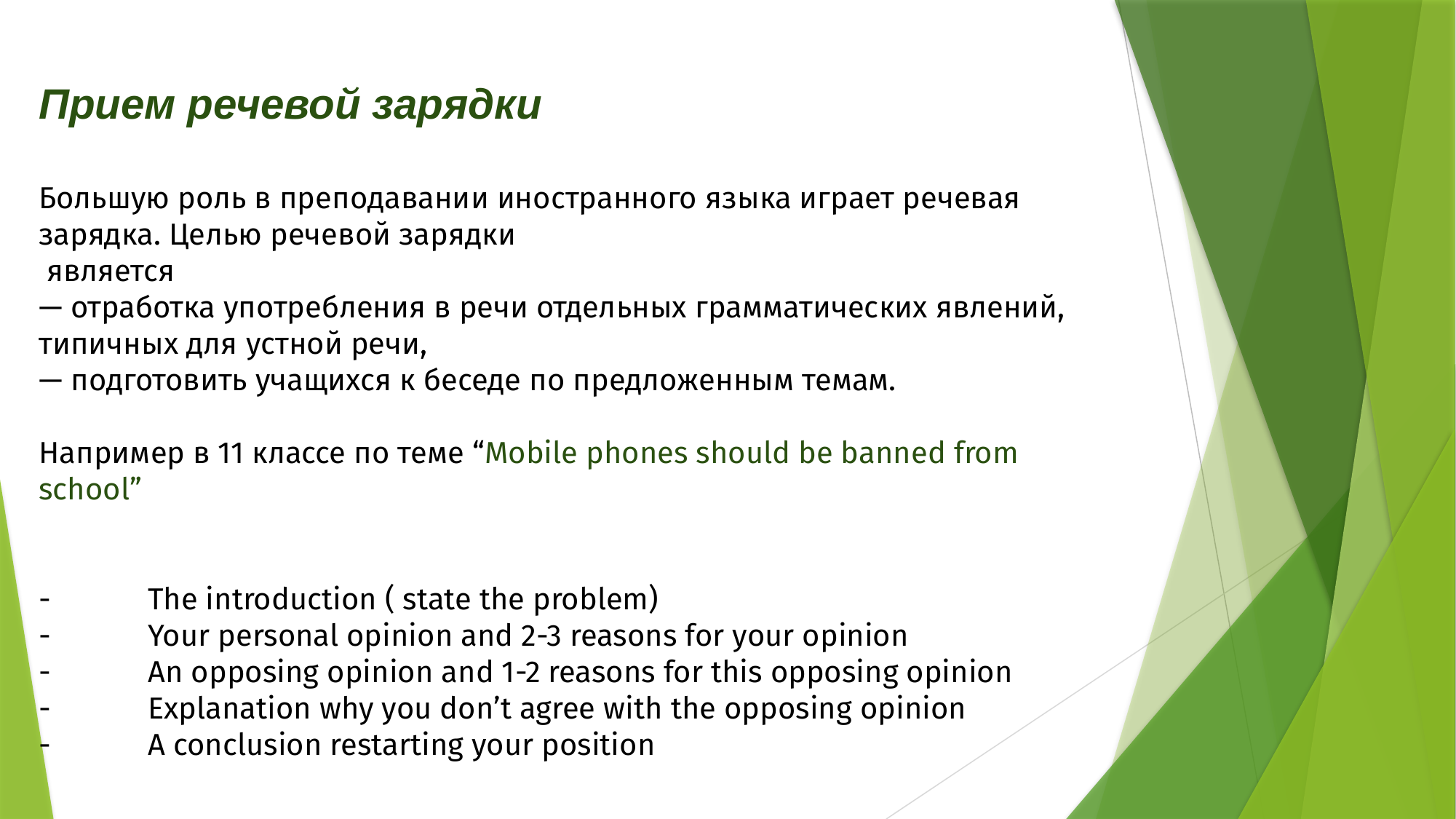

Прием речевой зарядки
Большую роль в преподавании иностранного языка играет речевая зарядка. Целью речевой зарядки
 является
— отработка употребления в речи отдельных грамматических явлений, типичных для устной речи, 
— подготовить учащихся к беседе по предложенным темам.

Например в 11 классе по теме “Mobile phones should be banned from school”

-	The introduction ( state the problem)
-	Your personal opinion and 2-3 reasons for your opinion
-	An opposing opinion and 1-2 reasons for this opposing opinion
-	Explanation why you don’t agree with the opposing opinion
-	A conclusion restarting your position